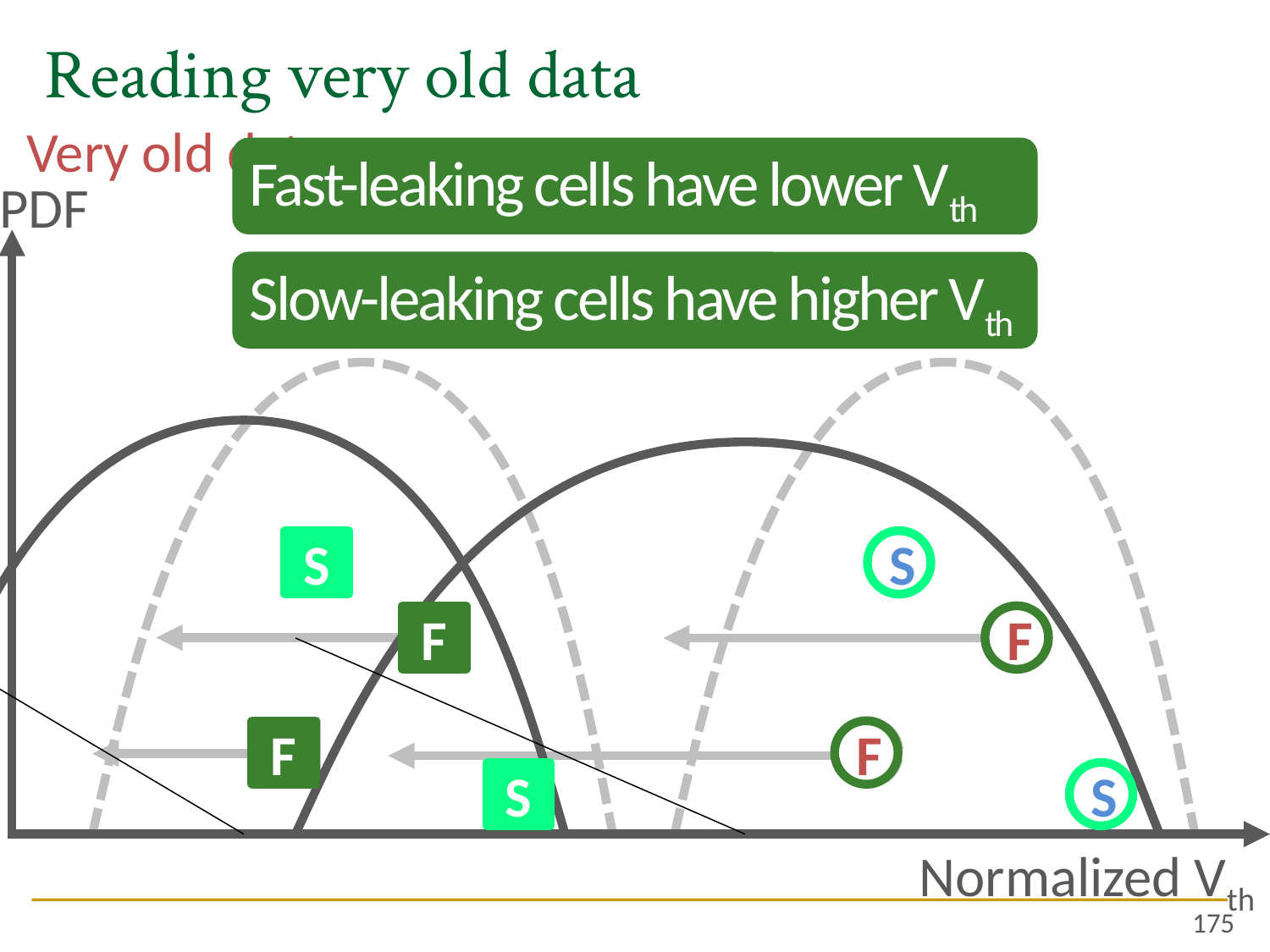

# Reading very old data
Very old data
Fast-leaking cells have lower Vth
PDF
Slow-leaking cells have higher Vth
P2

P3

S
S
F
F
F
F
F
F
F
F
S
S
Normalized Vth
175